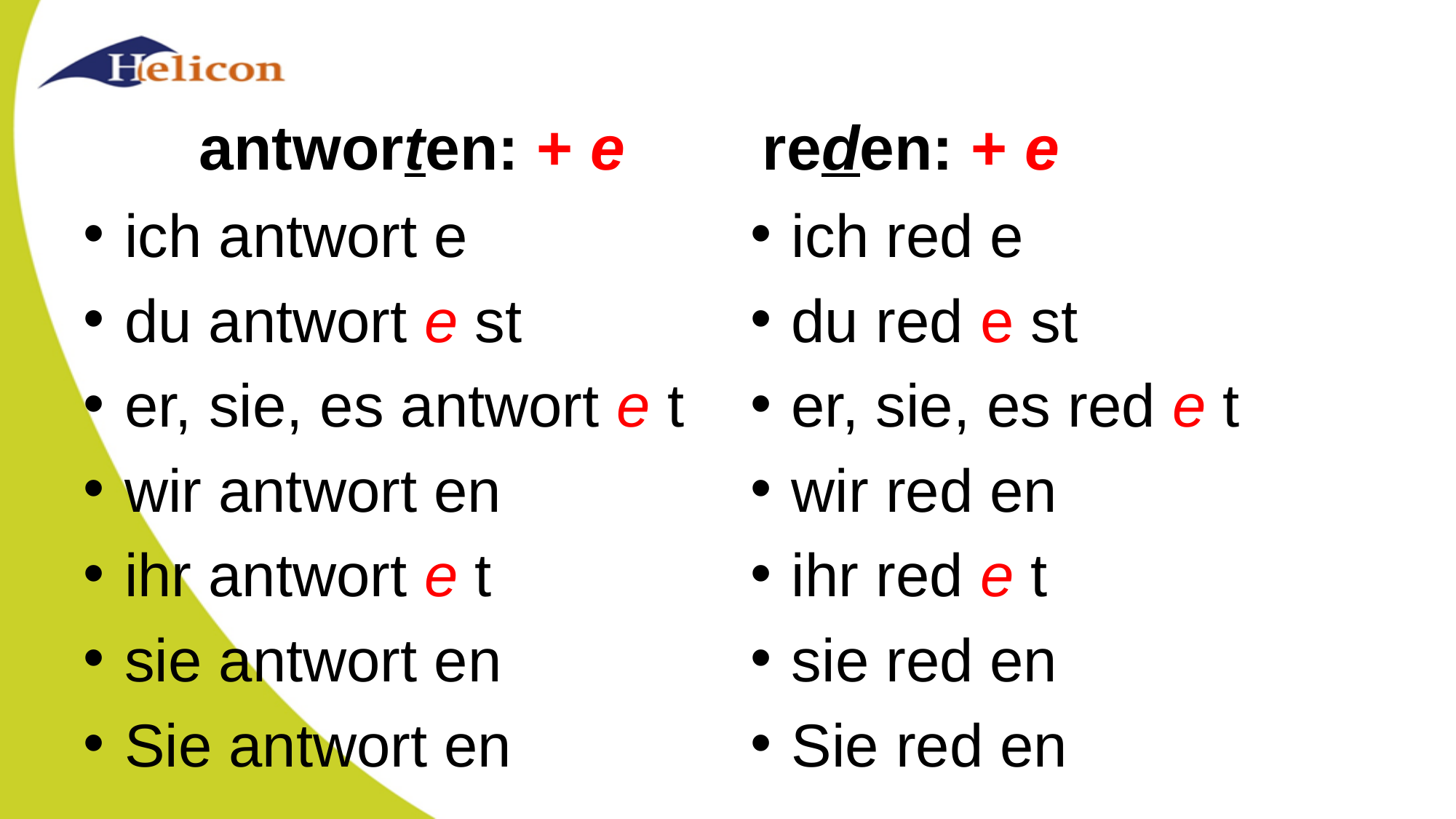

# antworten: + e		reden: + e
ich antwort e
du antwort e st
er, sie, es antwort e t
wir antwort en
ihr antwort e t
sie antwort en
Sie antwort en
ich red e
du red e st
er, sie, es red e t
wir red en
ihr red e t
sie red en
Sie red en